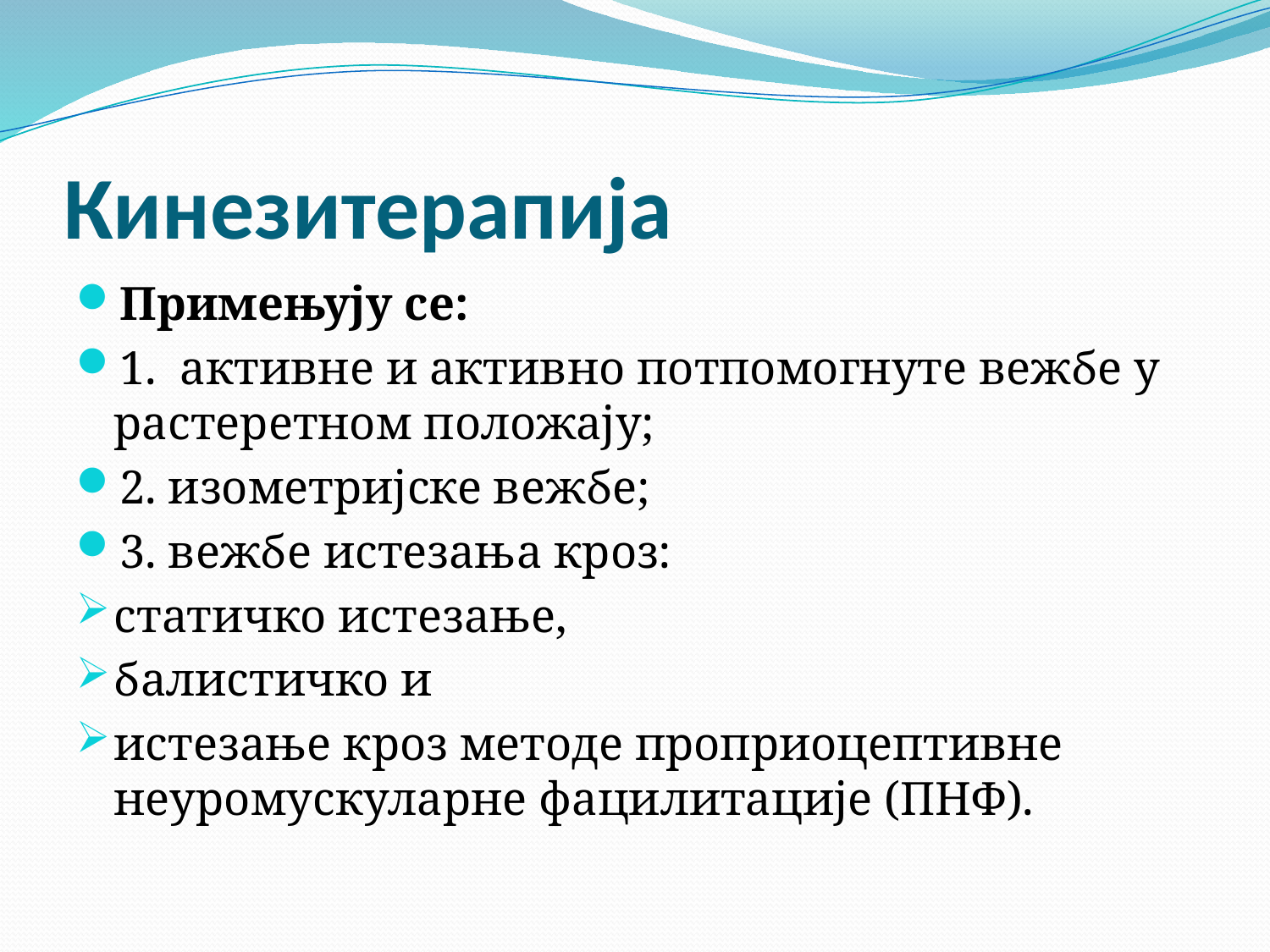

# Кинезитерапија
Примењују се:
1.  активне и активно потпомогнуте вежбе у растеретном положају;
2. изометријске вежбе;
3. вежбе истезања кроз:
статичко истезање,
балистичко и
истезање кроз методе проприоцептивне неуромускуларне фацилитације (ПНФ).